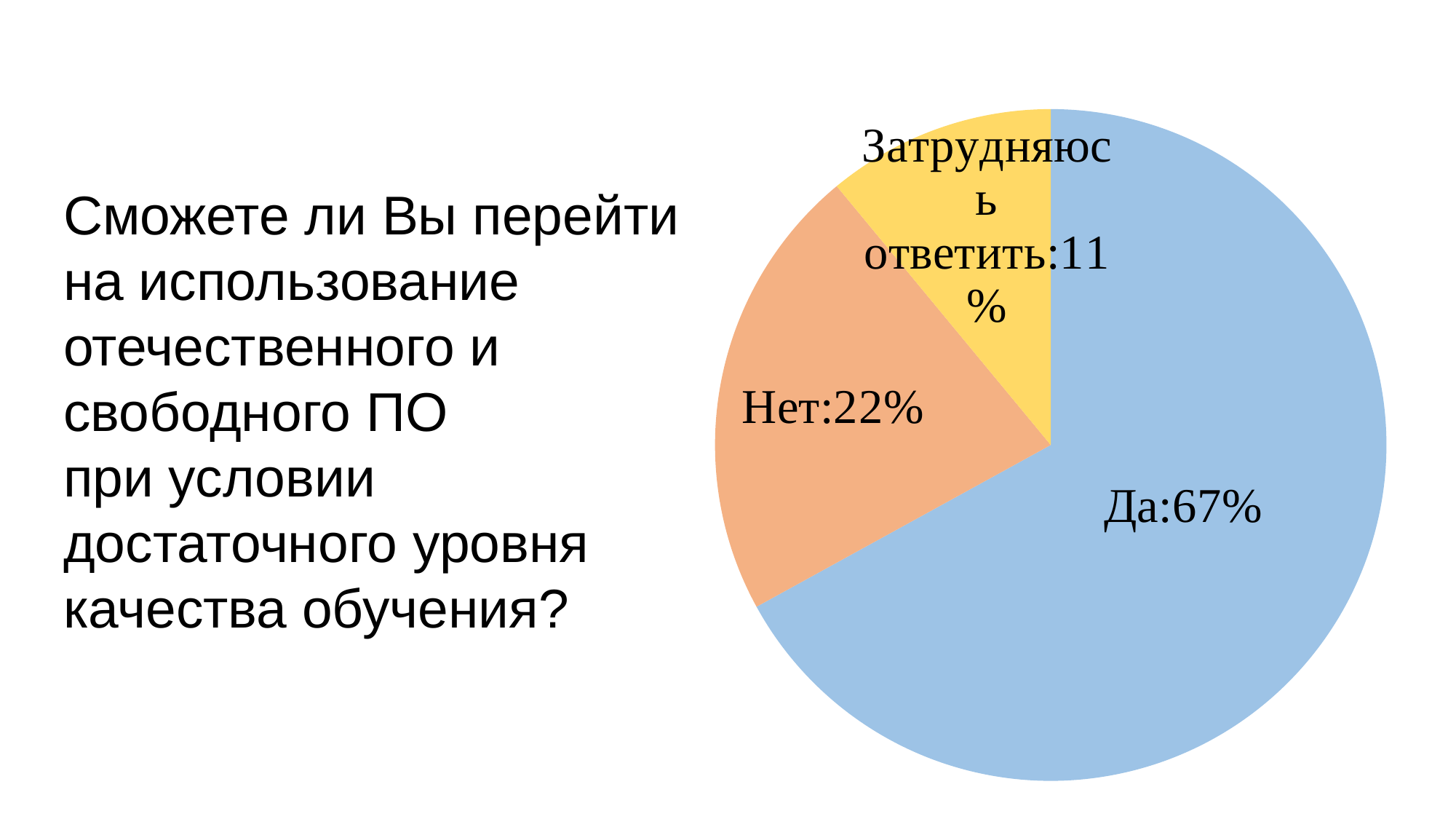

### Chart

| Category |  |
|---|---|
| Да | 0.67 |
| Нет | 0.22 |
| Затрудняюсь ответить | 0.11 |
Сможете ли Вы перейти
на использование отечественного и свободного ПО
при условии
достаточного уровня качества обучения?
8